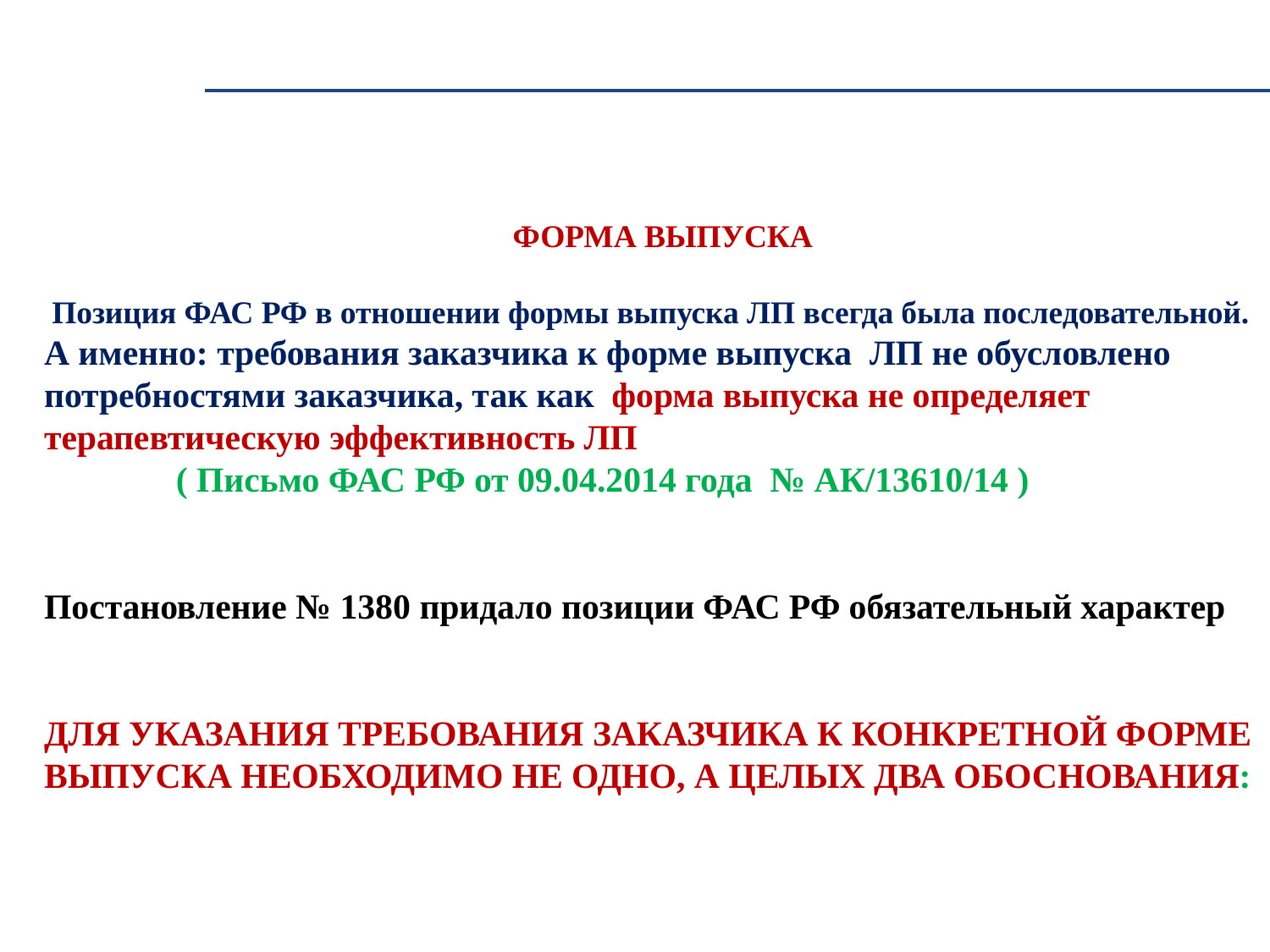

ФОРМА ВЫПУСКА

 Позиция ФАС РФ в отношении формы выпуска ЛП всегда была последовательной.
А именно: требования заказчика к форме выпуска  ЛП не обусловлено потребностями заказчика, так как  форма выпуска не определяет  терапевтическую эффективность ЛП
               ( Письмо ФАС РФ от 09.04.2014 года  № АК/13610/14 )

Постановление № 1380 придало позиции ФАС РФ обязательный характер

ДЛЯ УКАЗАНИЯ ТРЕБОВАНИЯ ЗАКАЗЧИКА К КОНКРЕТНОЙ ФОРМЕ ВЫПУСКА НЕОБХОДИМО НЕ ОДНО, А ЦЕЛЫХ ДВА ОБОСНОВАНИЯ: